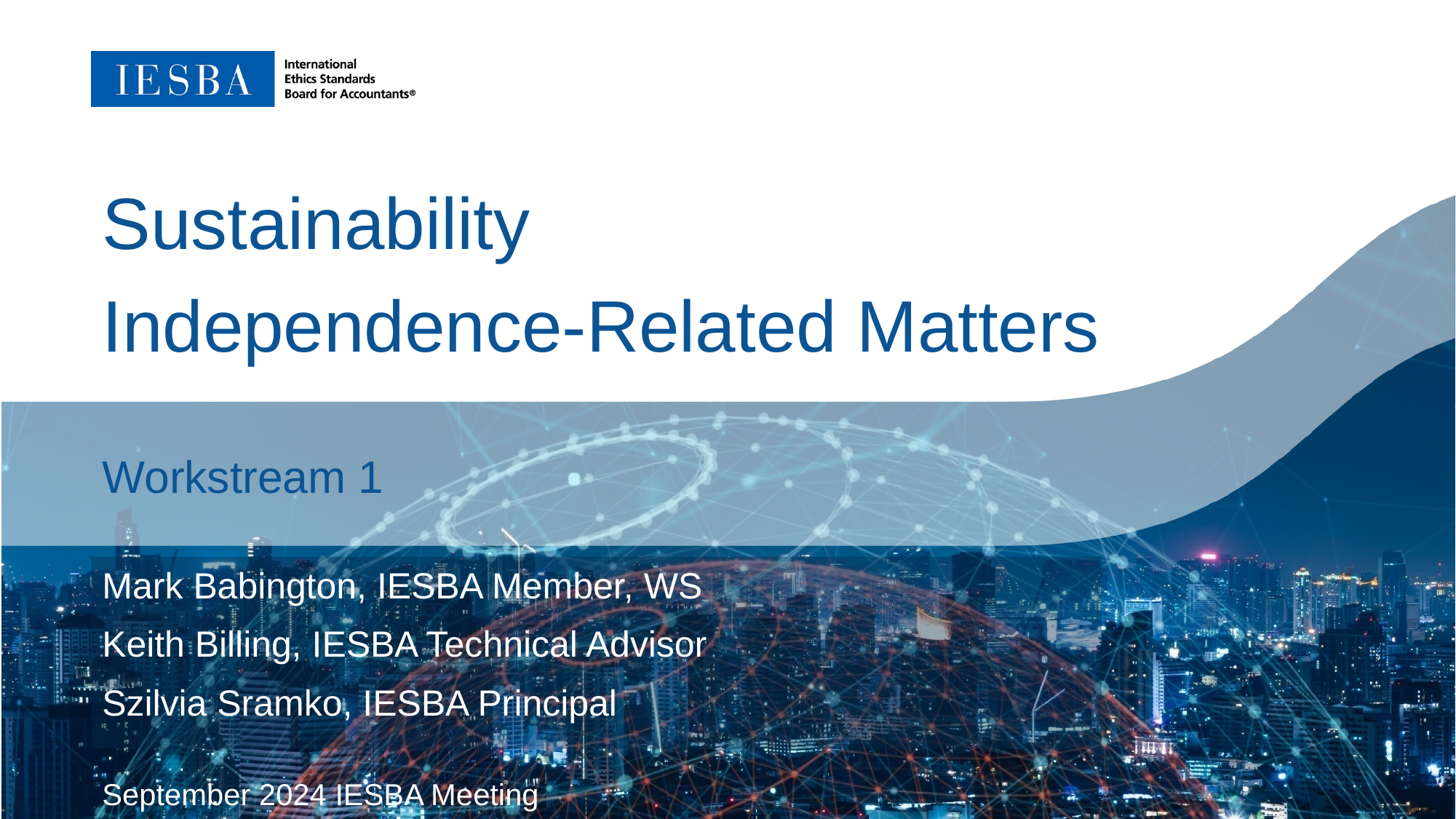

Sustainability
Independence-Related Matters
Workstream 1
Mark Babington, IESBA Member, WS
Keith Billing, IESBA Technical Advisor
Szilvia Sramko, IESBA Principal
September 2024 IESBA Meeting